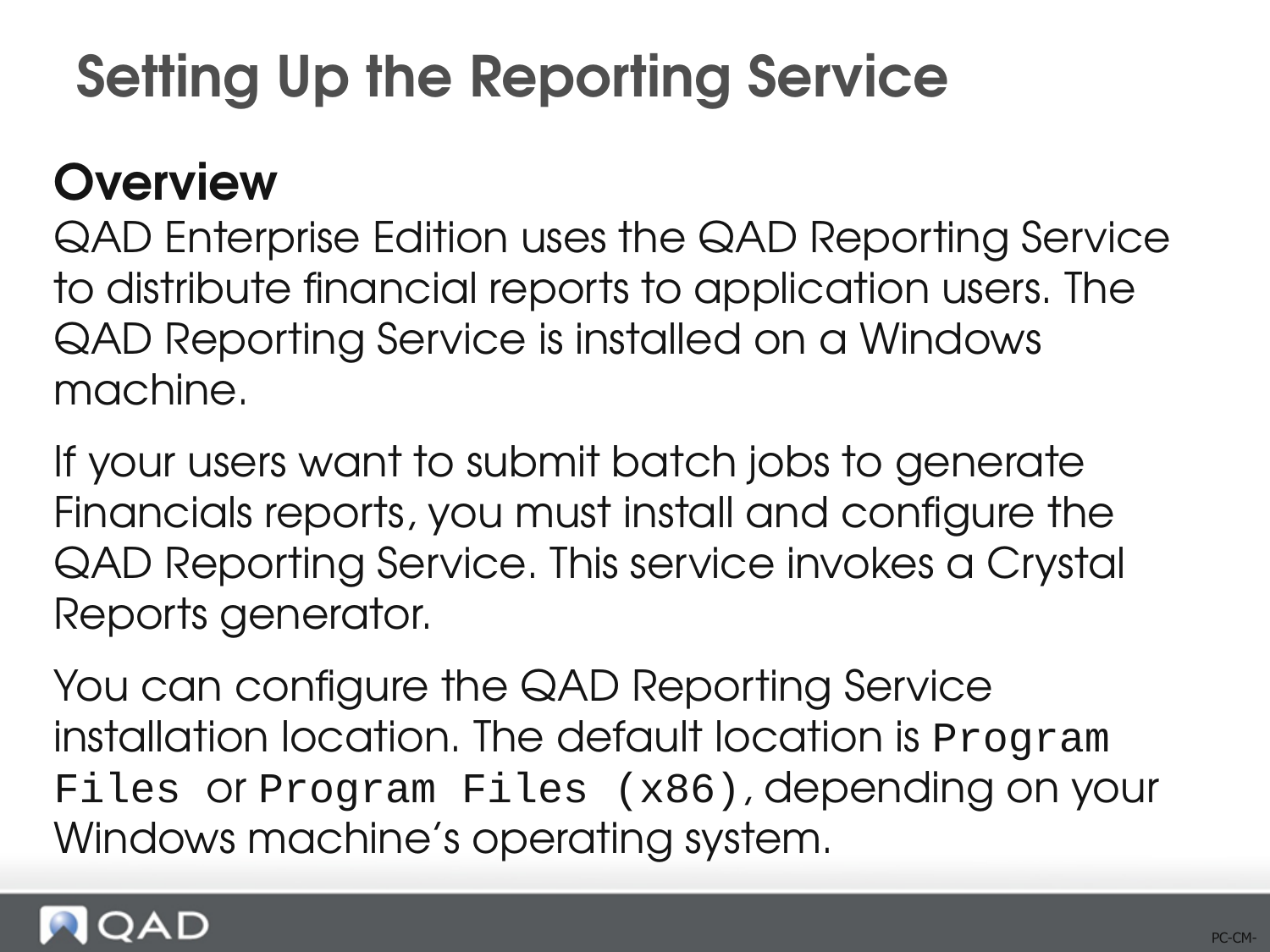

# Setting Up the Reporting Service
Overview
QAD Enterprise Edition uses the QAD Reporting Service to distribute financial reports to application users. The QAD Reporting Service is installed on a Windows machine.

If your users want to submit batch jobs to generate Financials reports, you must install and configure the QAD Reporting Service. This service invokes a Crystal Reports generator.

You can configure the QAD Reporting Service installation location. The default location is Program Files or Program Files (x86), depending on your Windows machine’s operating system.
PC-CM-